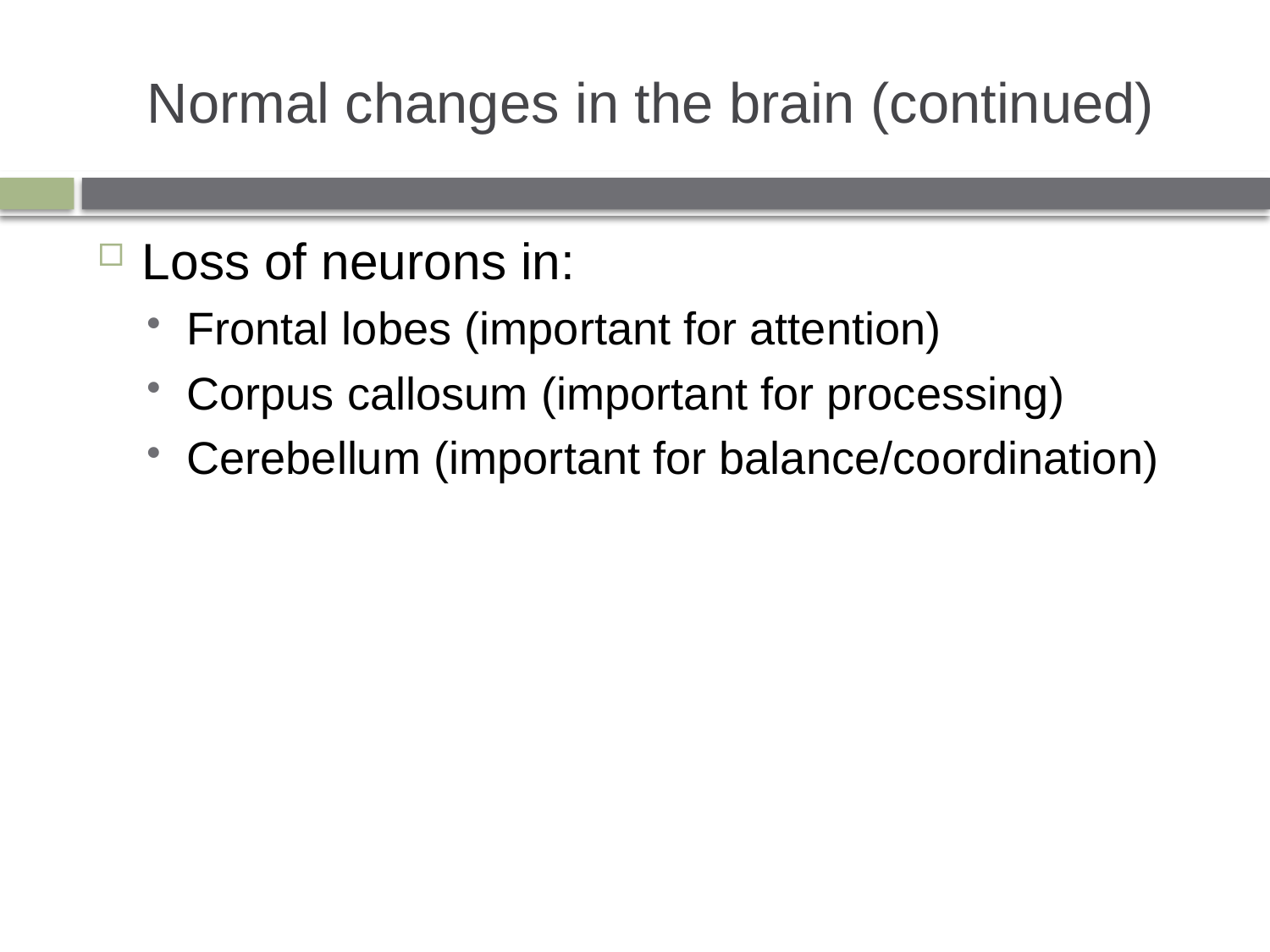

# Normal changes in the brain (continued)
Loss of neurons in:
Frontal lobes (important for attention)
Corpus callosum (important for processing)
Cerebellum (important for balance/coordination)